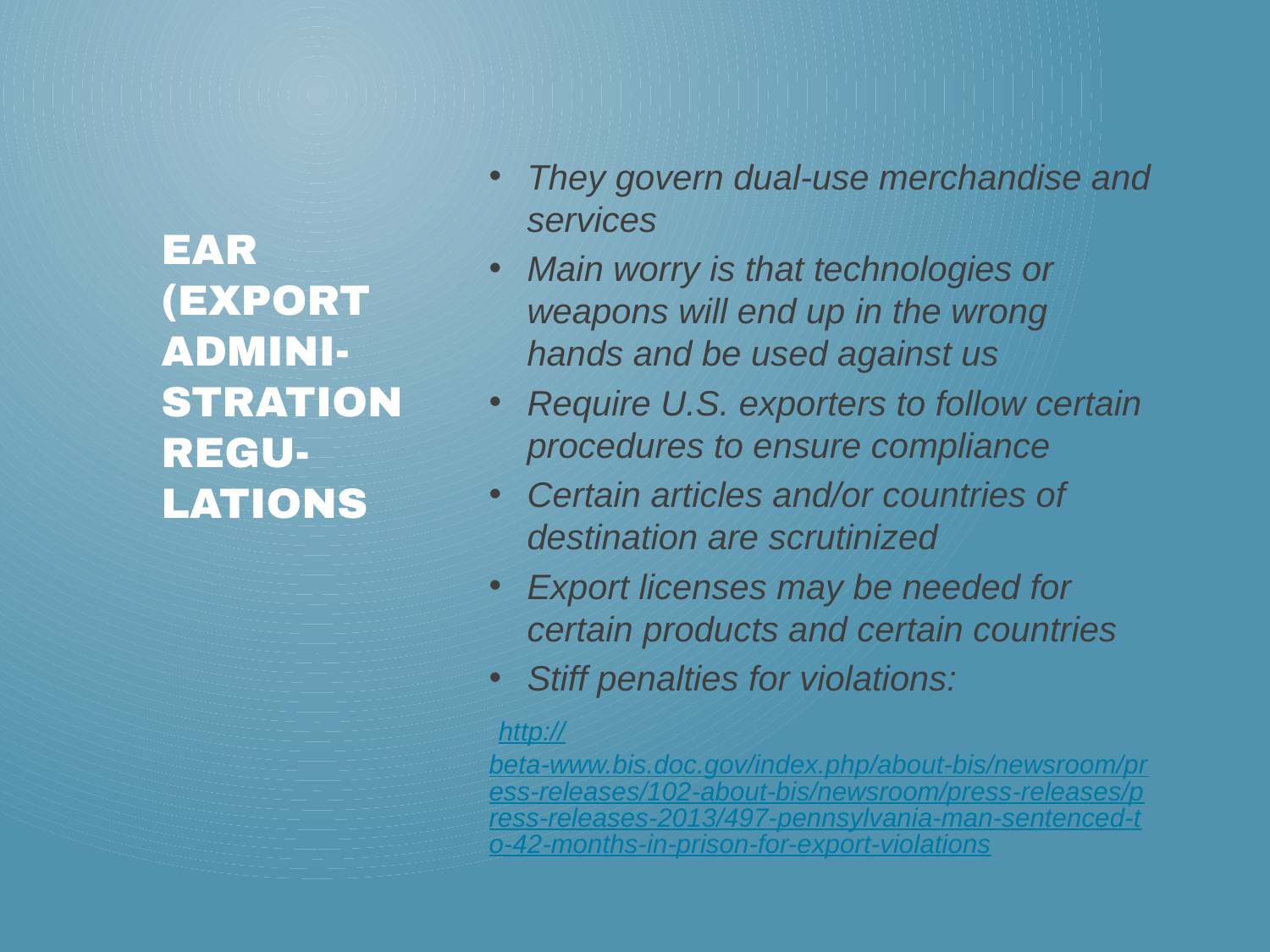

They govern dual-use merchandise and services
Main worry is that technologies or weapons will end up in the wrong hands and be used against us
Require U.S. exporters to follow certain procedures to ensure compliance
Certain articles and/or countries of destination are scrutinized
Export licenses may be needed for certain products and certain countries
Stiff penalties for violations:
 http://beta-www.bis.doc.gov/index.php/about-bis/newsroom/press-releases/102-about-bis/newsroom/press-releases/press-releases-2013/497-pennsylvania-man-sentenced-to-42-months-in-prison-for-export-violations

# EAR (Export admini-stration regu-lations